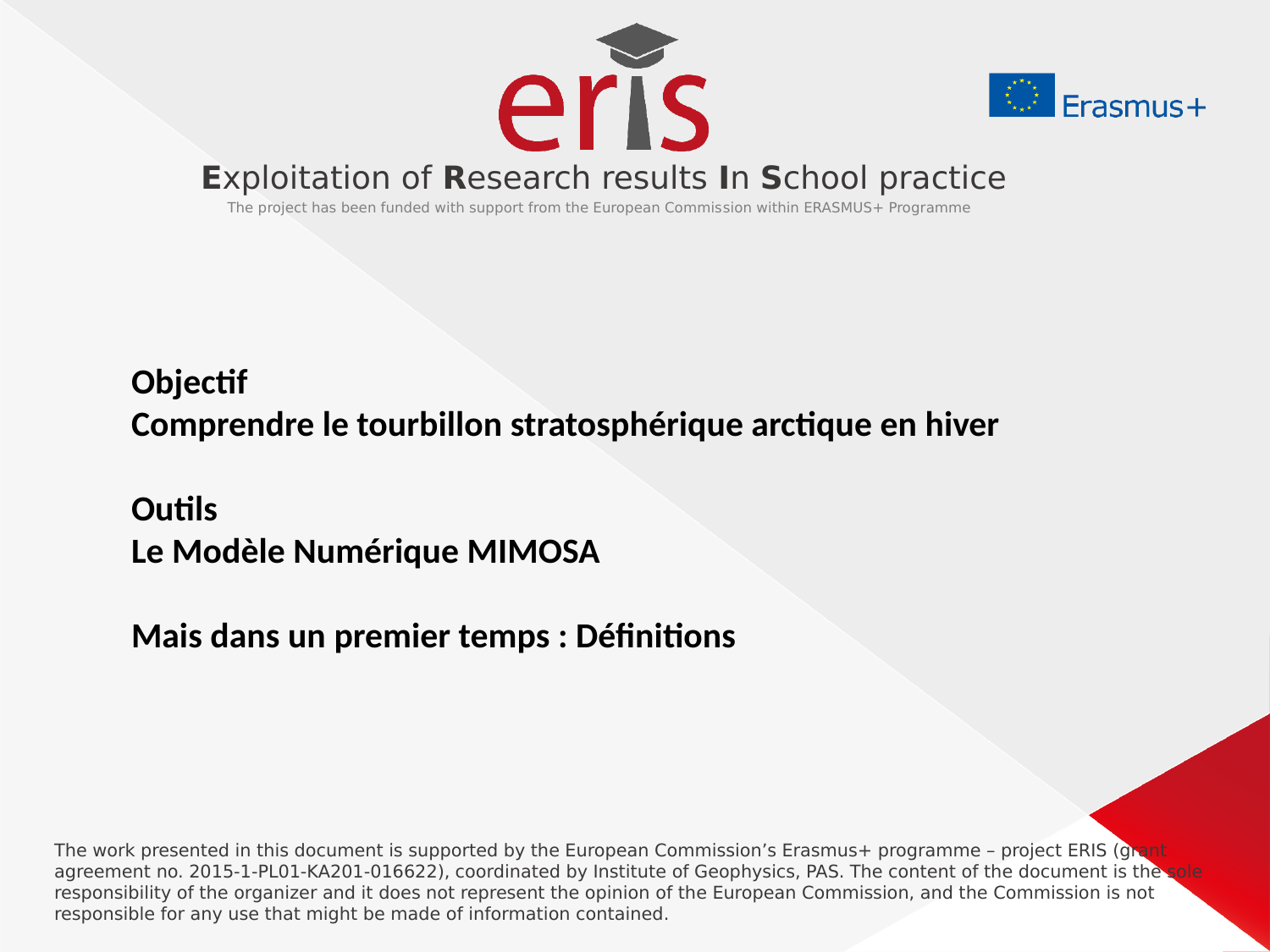

Objectif
Comprendre le tourbillon stratosphérique arctique en hiver

Outils
Le Modèle Numérique MIMOSA

Mais dans un premier temps : Définitions

The work presented in this document is supported by the European Commission’s Erasmus+ programme – project ERIS (grant agreement no. 2015-1-PL01-KA201-016622), coordinated by Institute of Geophysics, PAS. The content of the document is the sole responsibility of the organizer and it does not represent the opinion of the European Commission, and the Commission is not responsible for any use that might be made of information contained.